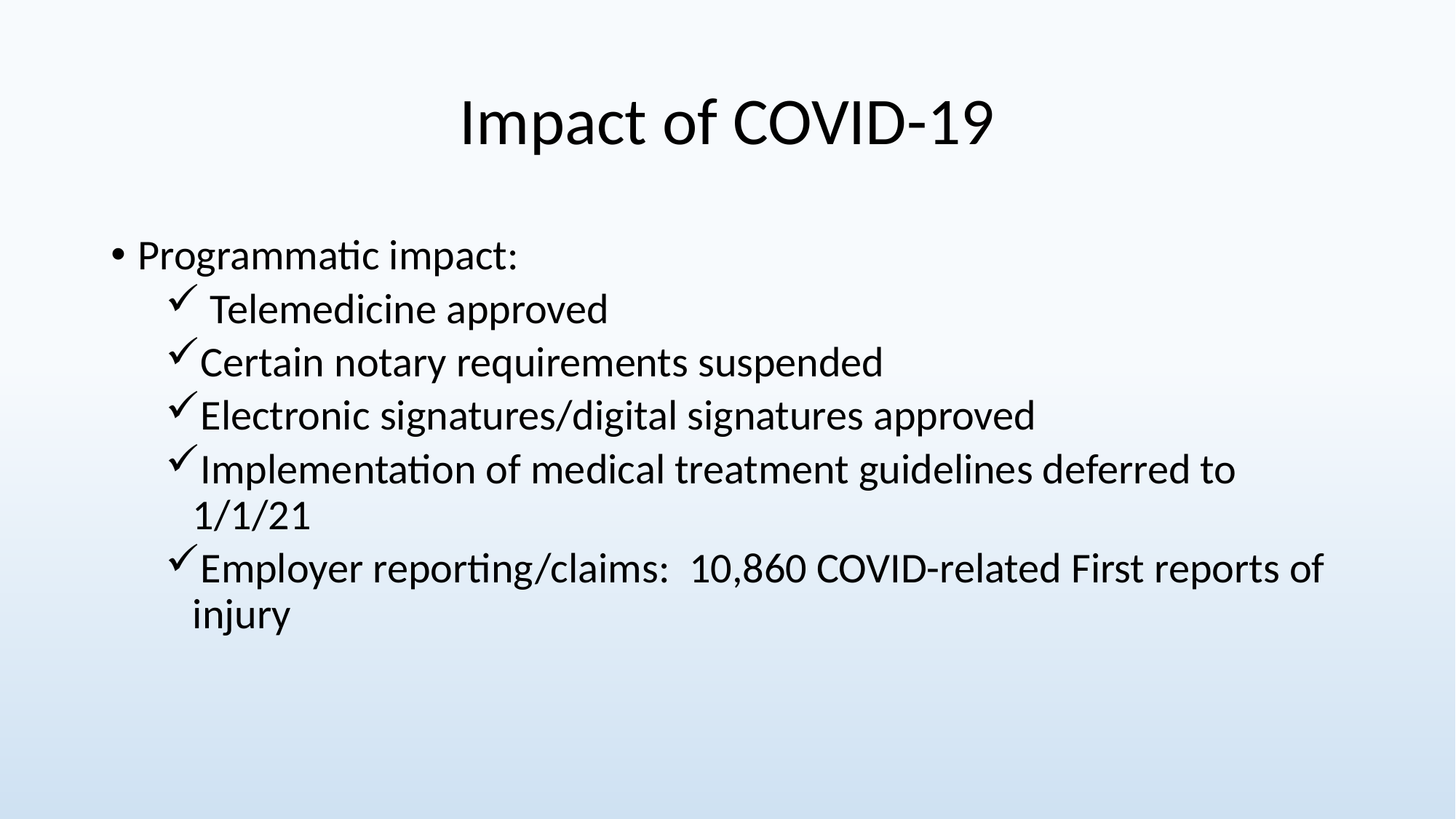

# Impact of COVID-19

Programmatic impact:
 Telemedicine approved
Certain notary requirements suspended
Electronic signatures/digital signatures approved
Implementation of medical treatment guidelines deferred to 1/1/21
Employer reporting/claims:  10,860 COVID-related First reports of injury